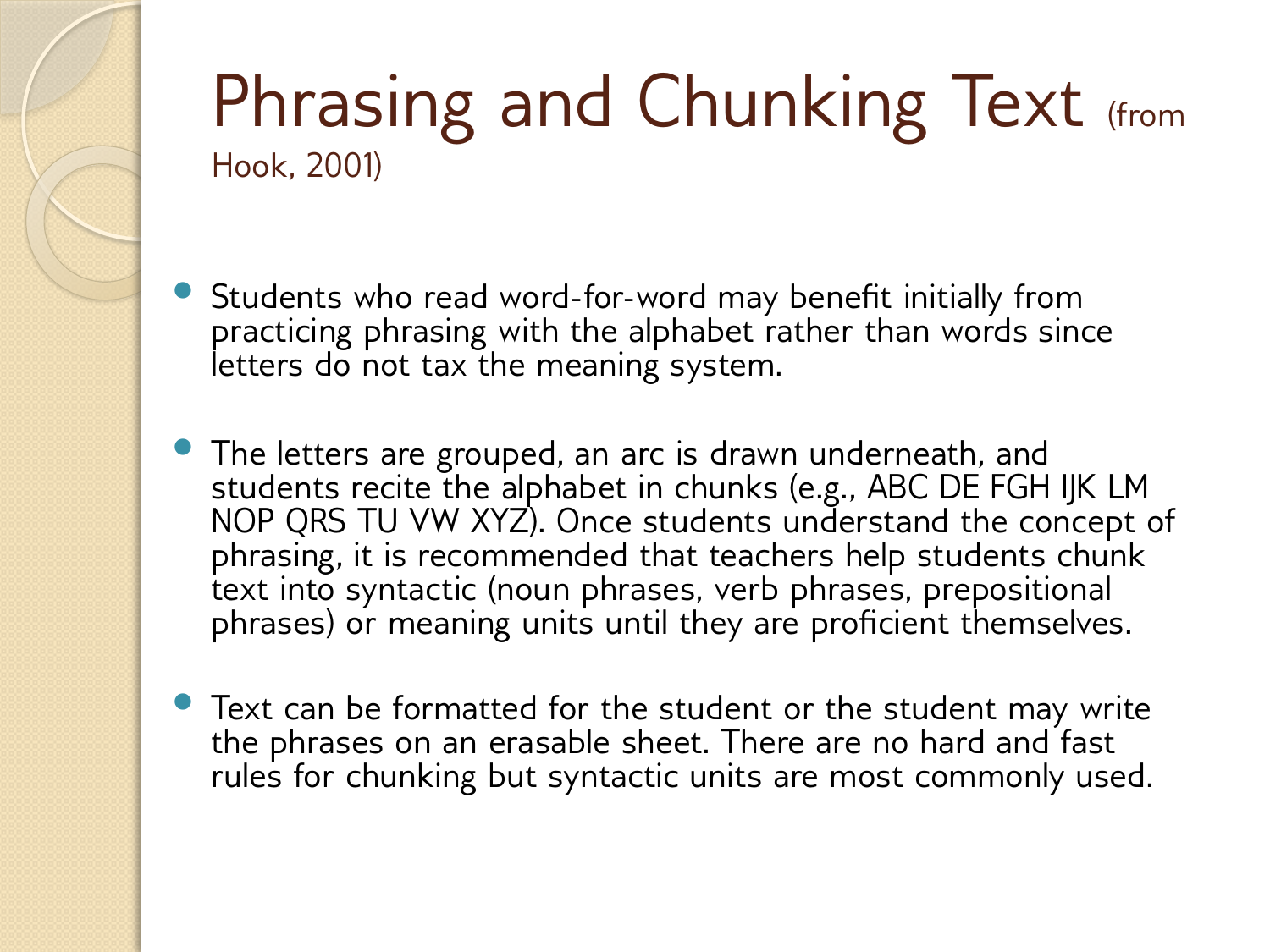

# Phrasing and Chunking Text (from Hook, 2001)
Students who read word-for-word may benefit initially from practicing phrasing with the alphabet rather than words since letters do not tax the meaning system.

The letters are grouped, an arc is drawn underneath, and students recite the alphabet in chunks (e.g., ABC DE FGH IJK LM NOP QRS TU VW XYZ). Once students understand the concept of phrasing, it is recommended that teachers help students chunk text into syntactic (noun phrases, verb phrases, prepositional phrases) or meaning units until they are proficient themselves.

Text can be formatted for the student or the student may write the phrases on an erasable sheet. There are no hard and fast rules for chunking but syntactic units are most commonly used.